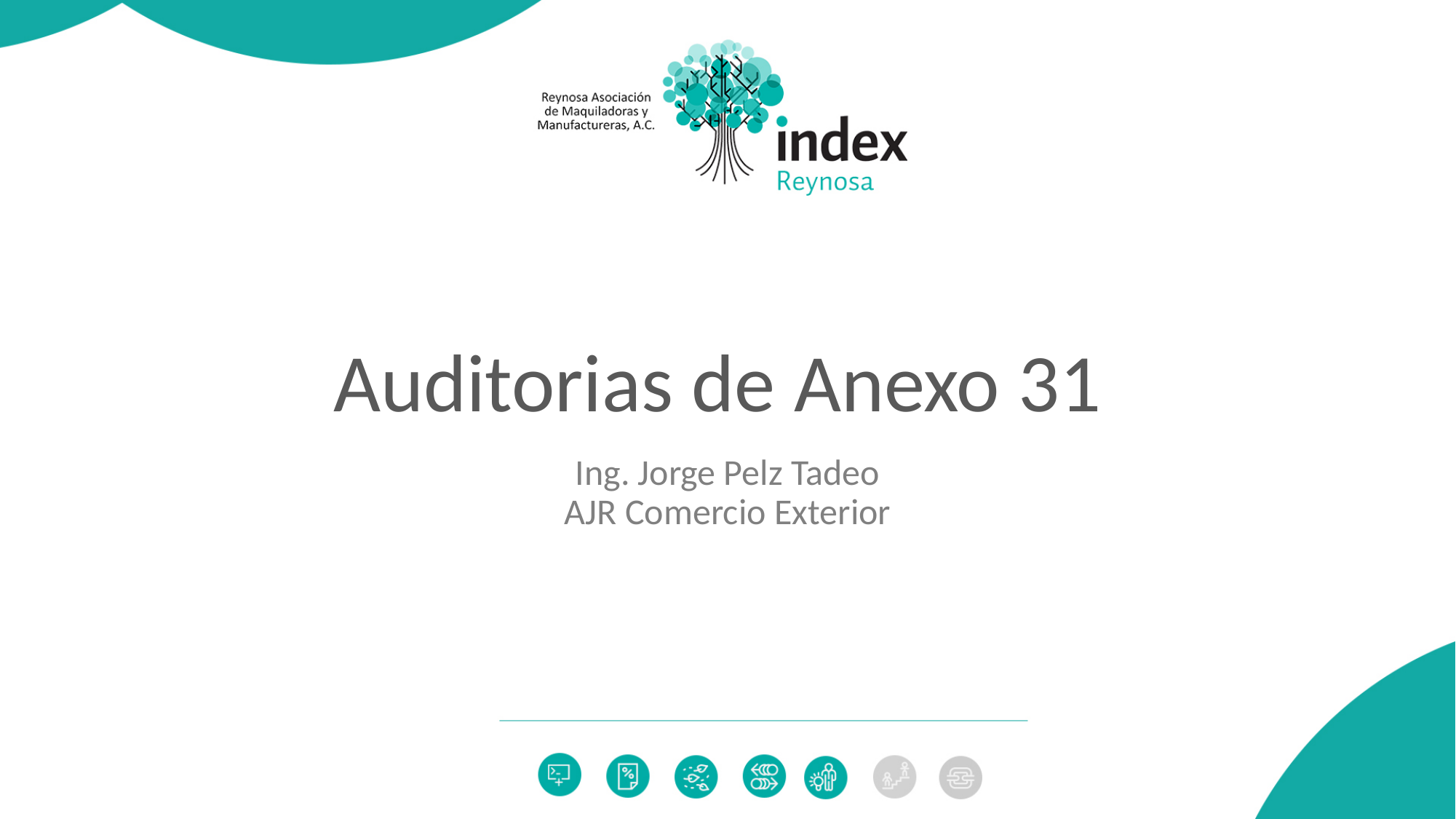

# Auditorias de Anexo 31
Ing. Jorge Pelz Tadeo
AJR Comercio Exterior